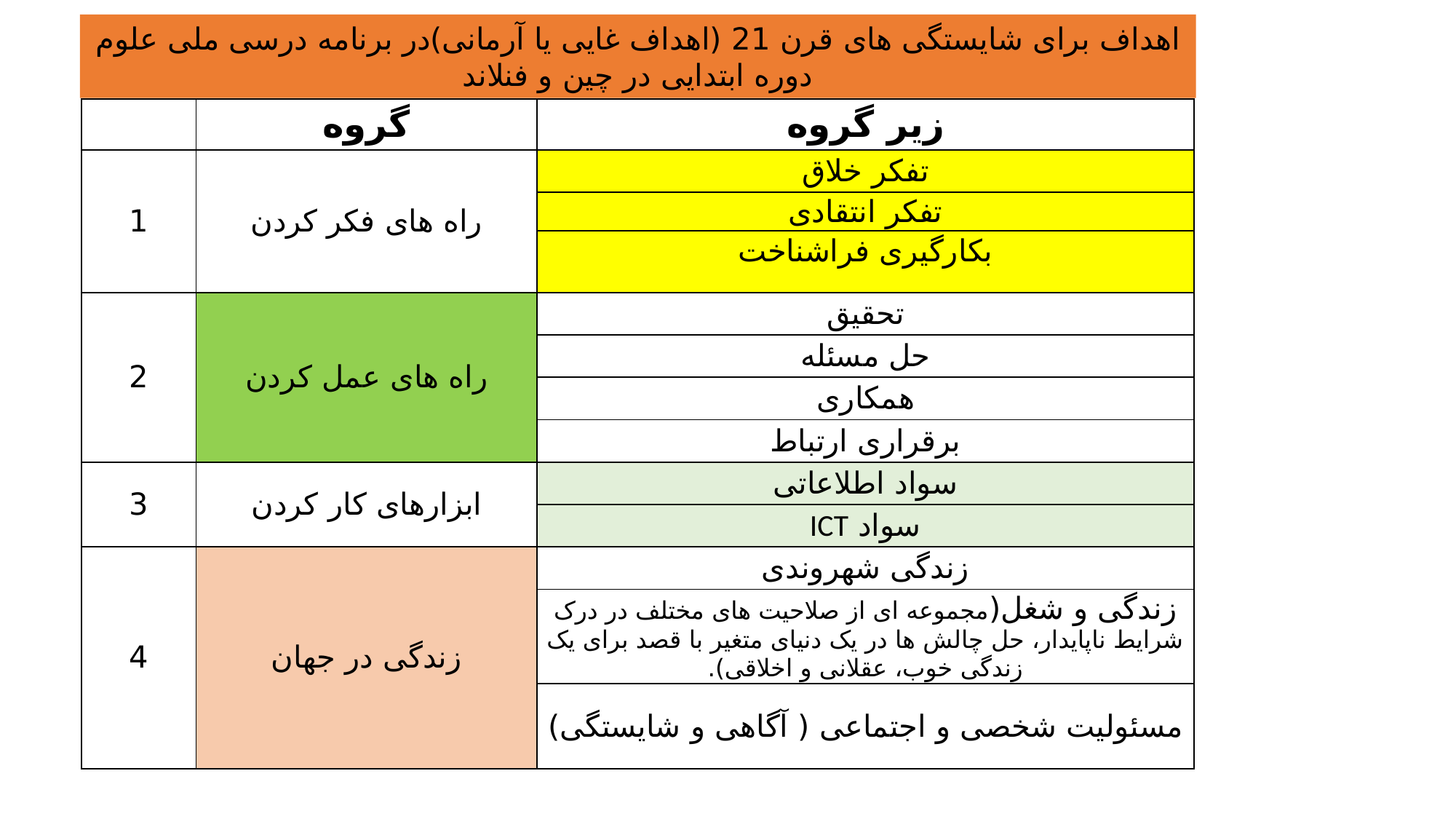

اهداف برای شایستگی های قرن 21 (اهداف غایی یا آرمانی)در برنامه درسی ملی علوم دوره ابتدایی در چین و فنلاند
|  | گروه | زیر گروه |
| --- | --- | --- |
| 1 | راه های فکر کردن | تفکر خلاق |
|  |  | تفکر انتقادی |
|  |  | بکارگیری فراشناخت |
| 2 | راه های عمل کردن | تحقیق |
|  |  | حل مسئله |
|  |  | همکاری |
|  |  | برقراری ارتباط |
| 3 | ابزارهای کار کردن | سواد اطلاعاتی |
|  |  | سواد ICT |
| 4 | زندگی در جهان | زندگی شهروندی |
|  |  | زندگی و شغل(مجموعه ای از صلاحیت های مختلف در درک شرایط ناپایدار، حل چالش ها در یک دنیای متغیر با قصد برای یک زندگی خوب، عقلانی و اخلاقی). |
|  |  | مسئولیت شخصی و اجتماعی ( آگاهی و شایستگی) |